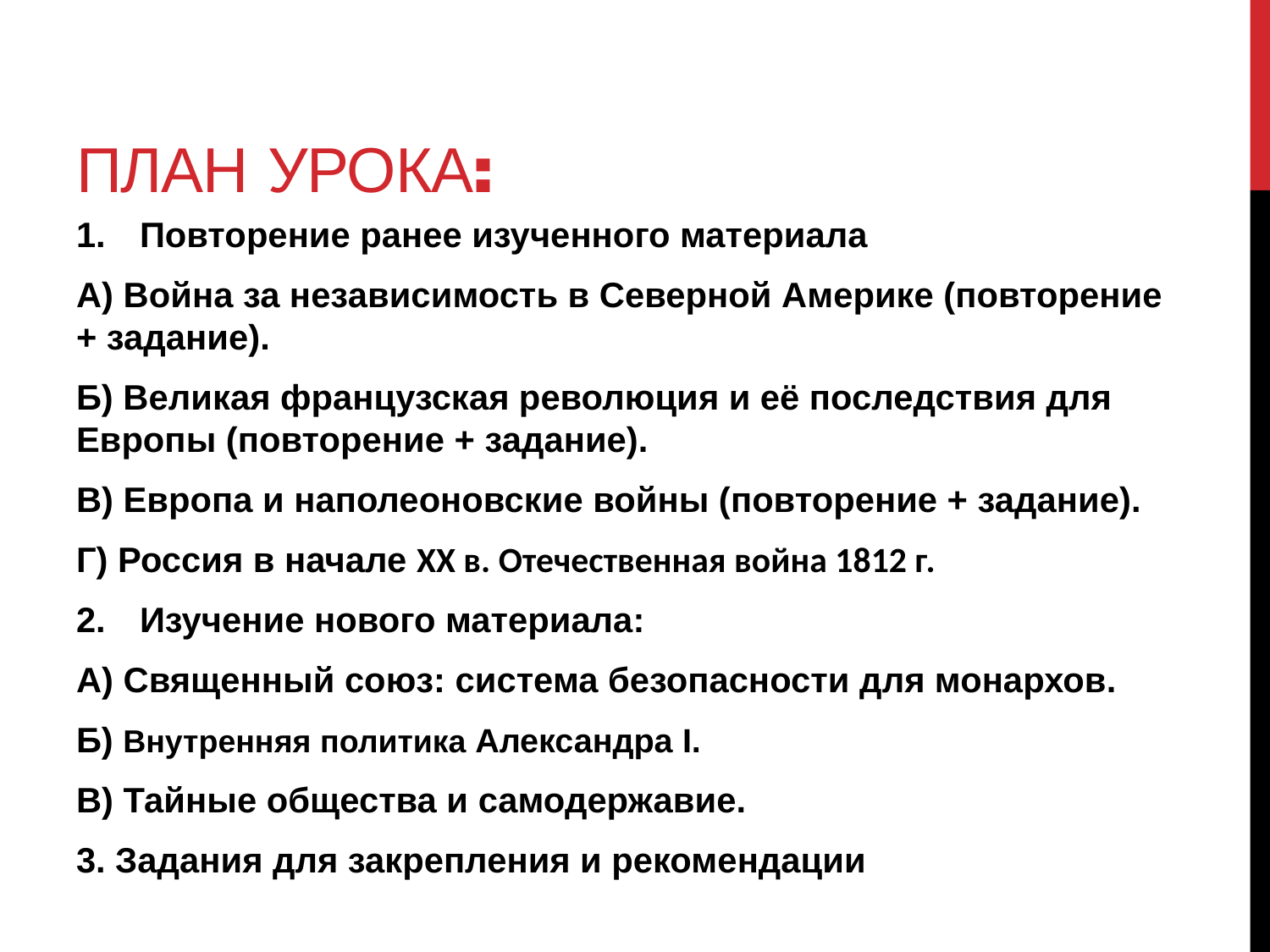

# План урока:
Повторение ранее изученного материала
А) Война за независимость в Северной Америке (повторение + задание).
Б) Великая французская революция и её последствия для Европы (повторение + задание).
В) Европа и наполеоновские войны (повторение + задание).
Г) Россия в начале XX в. Отечественная война 1812 г.
Изучение нового материала:
А) Священный союз: система безопасности для монархов.
Б) Внутренняя политика Александра I.
В) Тайные общества и самодержавие.
3. Задания для закрепления и рекомендации